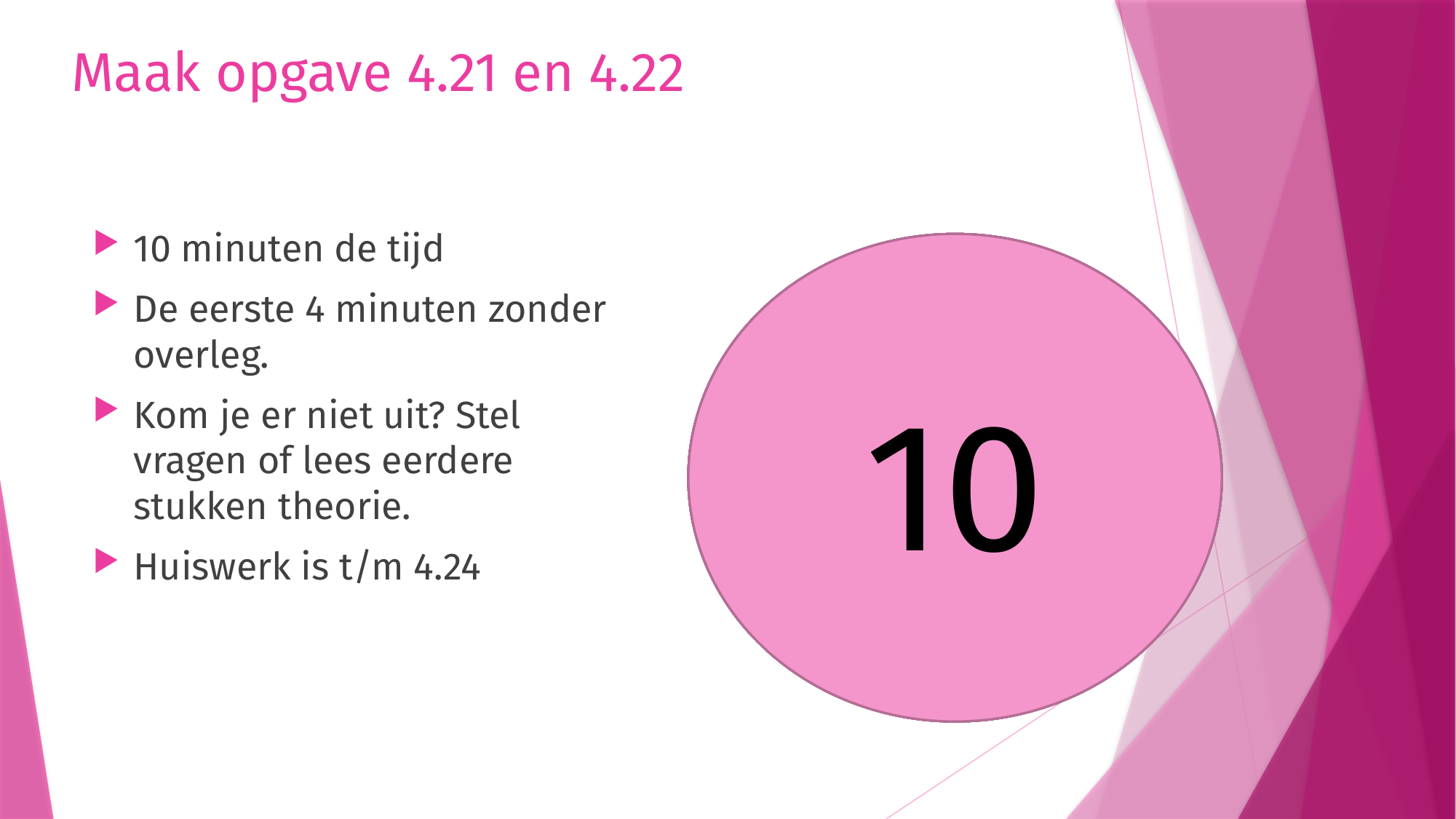

# Maak opgave 4.21 en 4.22
10 minuten de tijd
De eerste 4 minuten zonder overleg.
Kom je er niet uit? Stel vragen of lees eerdere stukken theorie.
Huiswerk is t/m 4.24

10
8
9
5
6
7
4
3
1
2